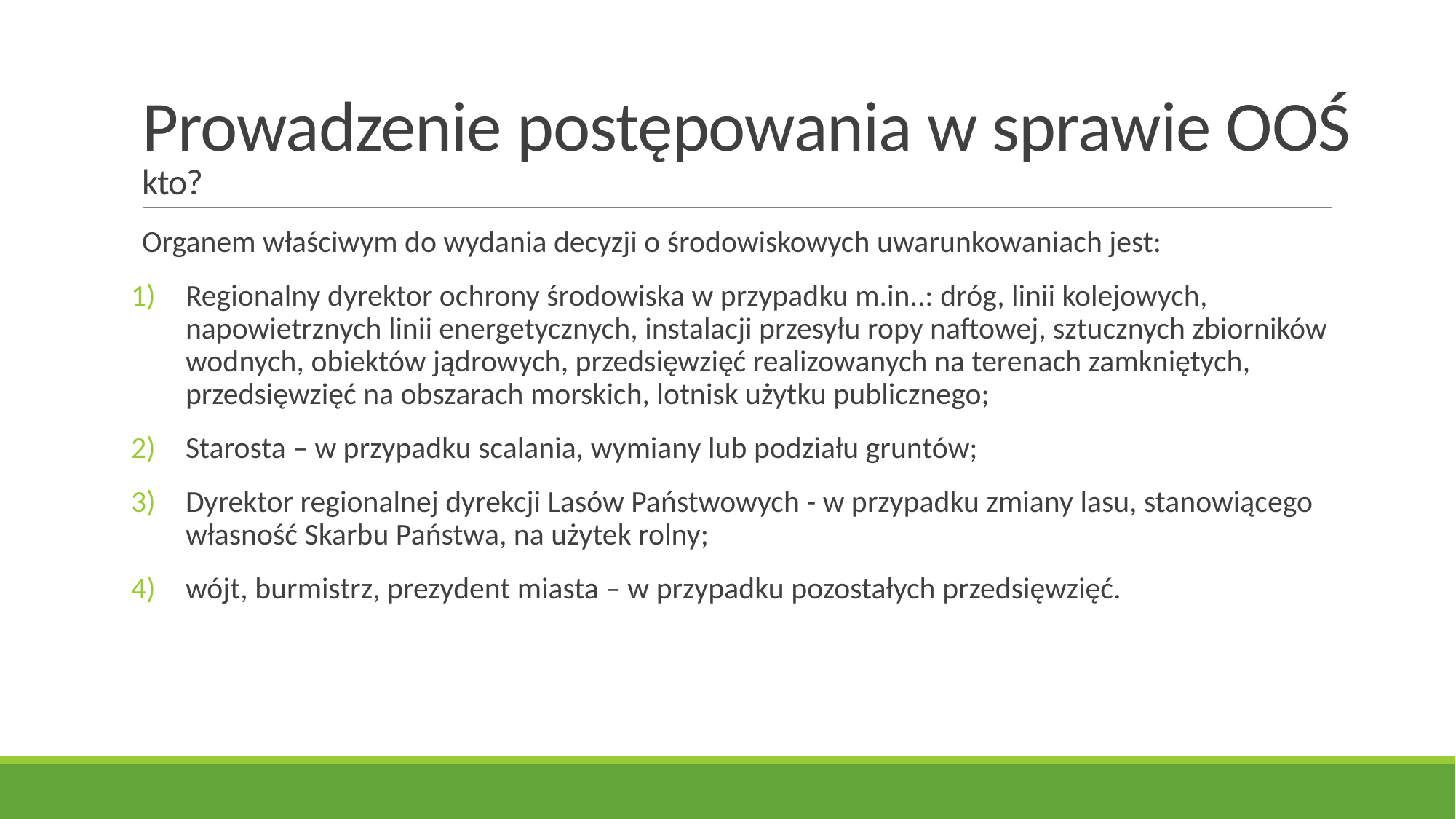

# Prowadzenie postępowania w sprawie OOŚ kto?
Organem właściwym do wydania decyzji o środowiskowych uwarunkowaniach jest:
Regionalny dyrektor ochrony środowiska w przypadku m.in..: dróg, linii kolejowych, napowietrznych linii energetycznych, instalacji przesyłu ropy naftowej, sztucznych zbiorników wodnych, obiektów jądrowych, przedsięwzięć realizowanych na terenach zamkniętych, przedsięwzięć na obszarach morskich, lotnisk użytku publicznego;
Starosta – w przypadku scalania, wymiany lub podziału gruntów;
Dyrektor regionalnej dyrekcji Lasów Państwowych - w przypadku zmiany lasu, stanowiącego własność Skarbu Państwa, na użytek rolny;
wójt, burmistrz, prezydent miasta – w przypadku pozostałych przedsięwzięć.